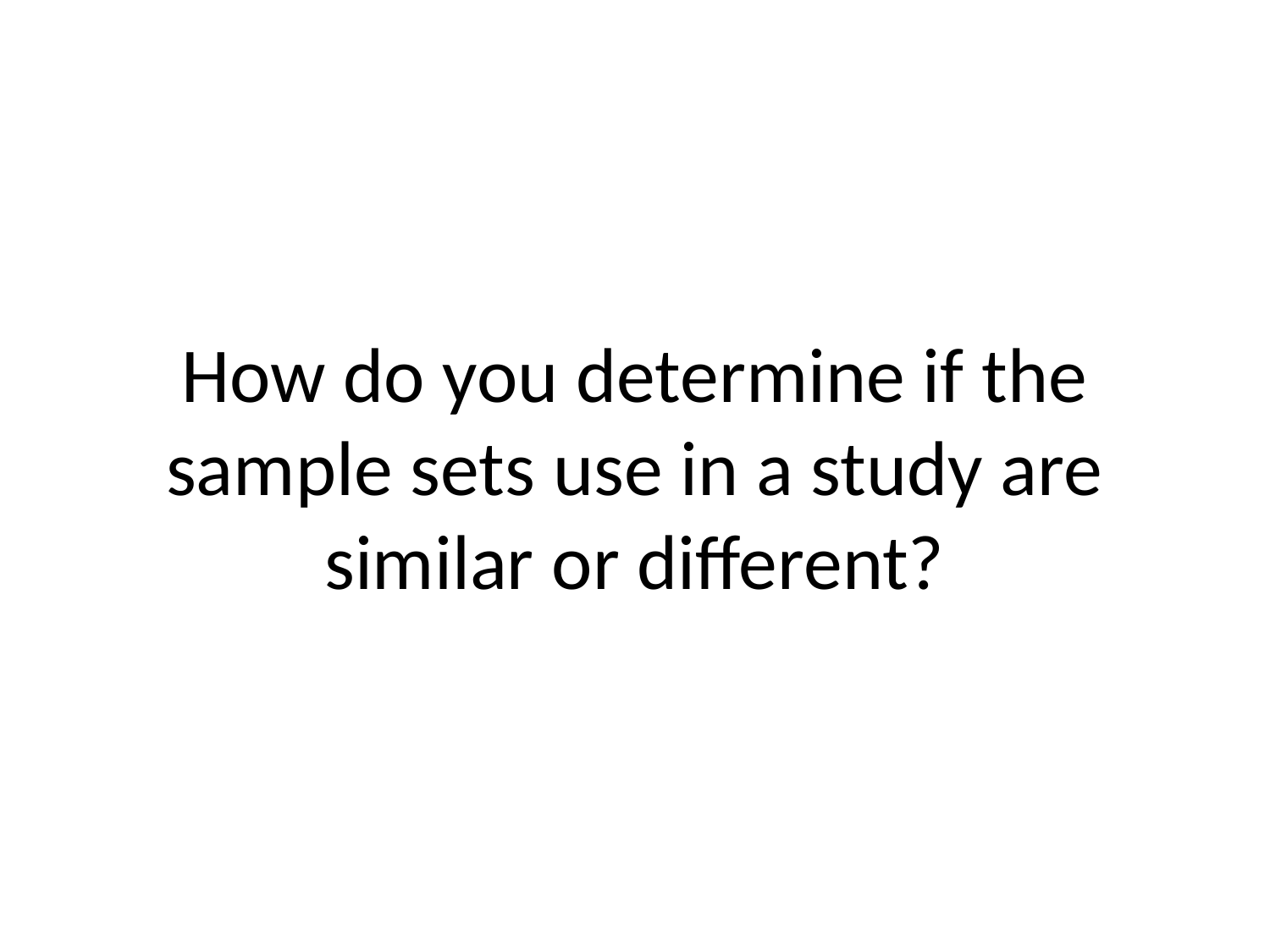

# How do you determine if the sample sets use in a study are similar or different?